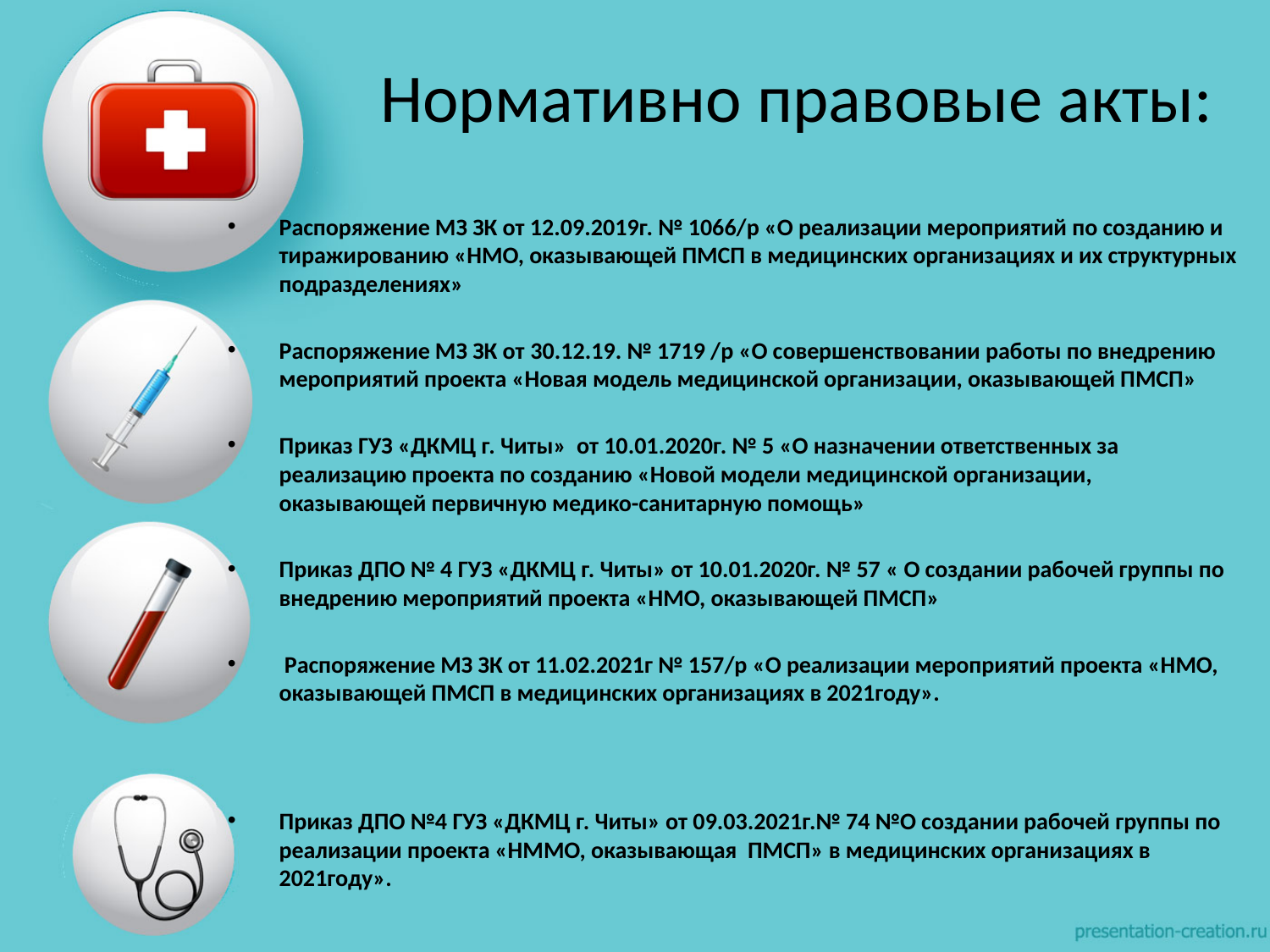

# Нормативно правовые акты:

Распоряжение МЗ ЗК от 12.09.2019г. № 1066/р «О реализации мероприятий по созданию и тиражированию «НМО, оказывающей ПМСП в медицинских организациях и их структурных подразделениях»

Распоряжение МЗ ЗК от 30.12.19. № 1719 /р «О совершенствовании работы по внедрению мероприятий проекта «Новая модель медицинской организации, оказывающей ПМСП»

Приказ ГУЗ «ДКМЦ г. Читы»  от 10.01.2020г. № 5 «О назначении ответственных за реализацию проекта по созданию «Новой модели медицинской организации, оказывающей первичную медико-санитарную помощь»

Приказ ДПО № 4 ГУЗ «ДКМЦ г. Читы» от 10.01.2020г. № 57 « О создании рабочей группы по внедрению мероприятий проекта «НМО, оказывающей ПМСП»

 Распоряжение МЗ ЗК от 11.02.2021г № 157/р «О реализации мероприятий проекта «НМО, оказывающей ПМСП в медицинских организациях в 2021году».

Приказ ДПО №4 ГУЗ «ДКМЦ г. Читы» от 09.03.2021г.№ 74 №О создании рабочей группы по реализации проекта «НММО, оказывающая  ПМСП» в медицинских организациях в 2021году».